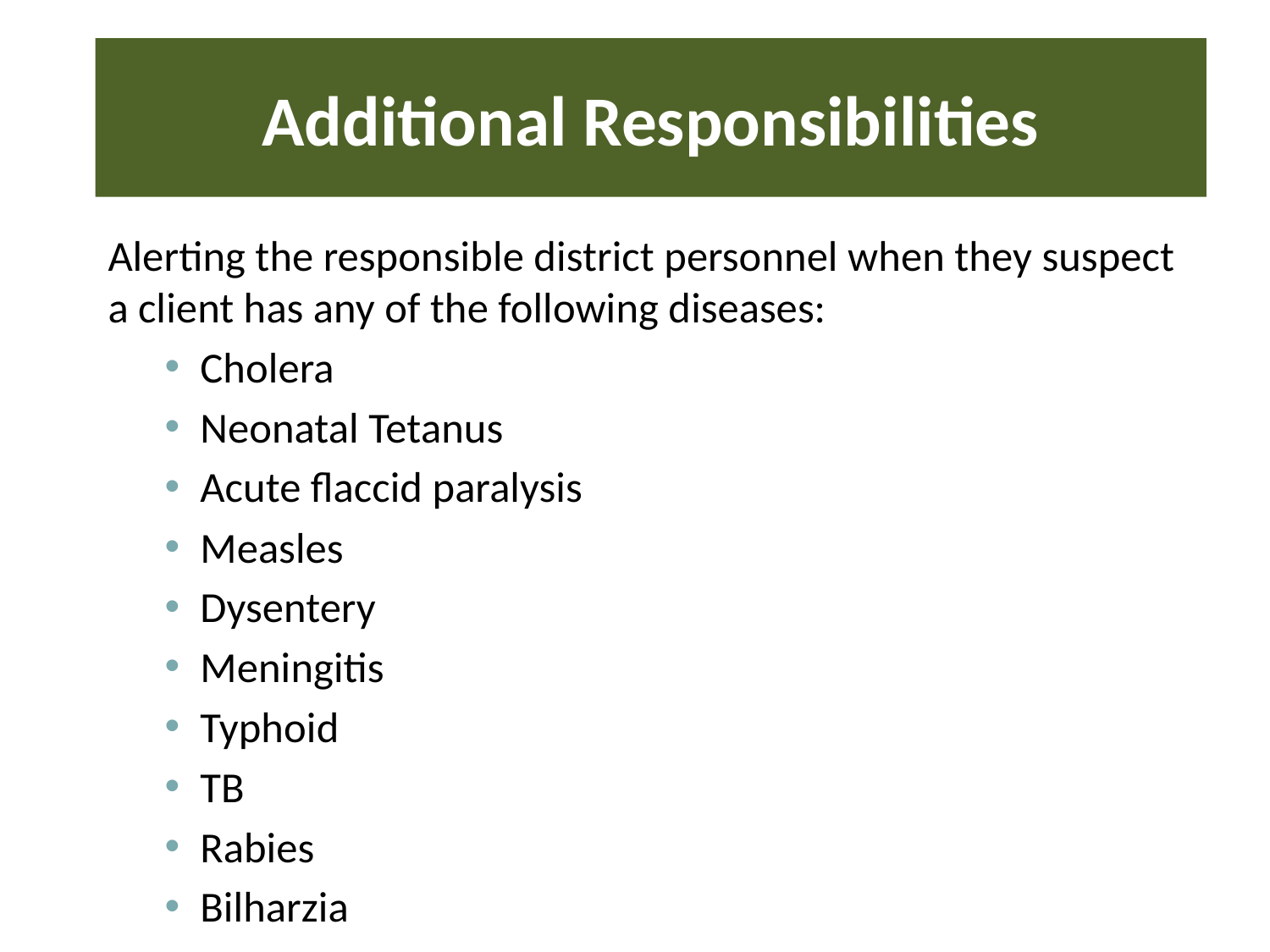

# Additional Responsibilities
Alerting the responsible district personnel when they suspect a client has any of the following diseases:
Cholera
Neonatal Tetanus
Acute flaccid paralysis
Measles
Dysentery
Meningitis
Typhoid
TB
Rabies
Bilharzia